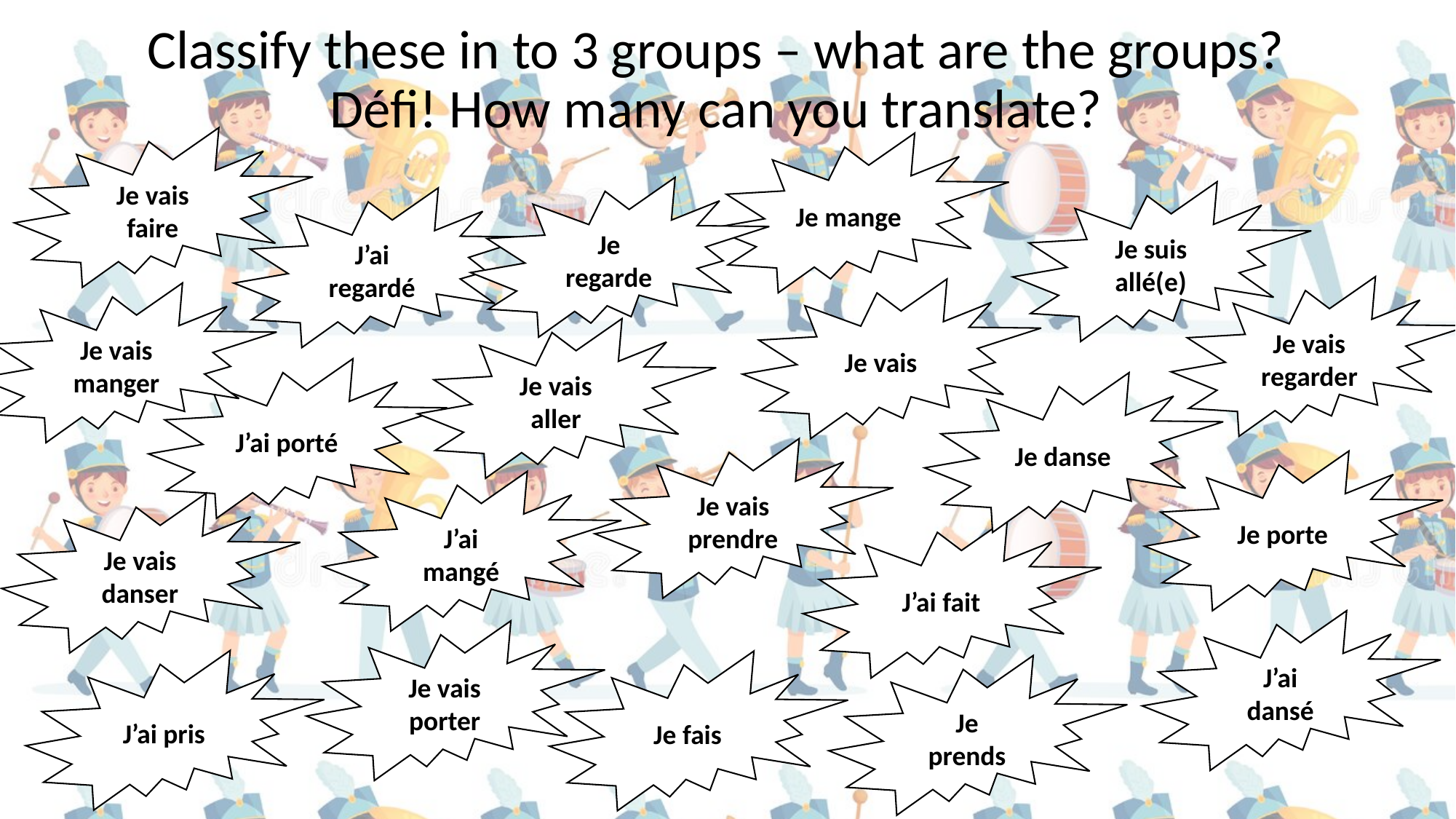

# Classify these in to 3 groups – what are the groups? Défi! How many can you translate?
Je vais faire
Je mange
Je regarde
Je suis allé(e)
J’ai regardé
Je vais regarder
Je vais
Je vais manger
Je vais aller
J’ai porté
Je danse
Je vais prendre
Je porte
J’ai mangé
Je vais danser
J’ai fait
J’ai dansé
Je vais porter
J’ai pris
Je fais
Je prends